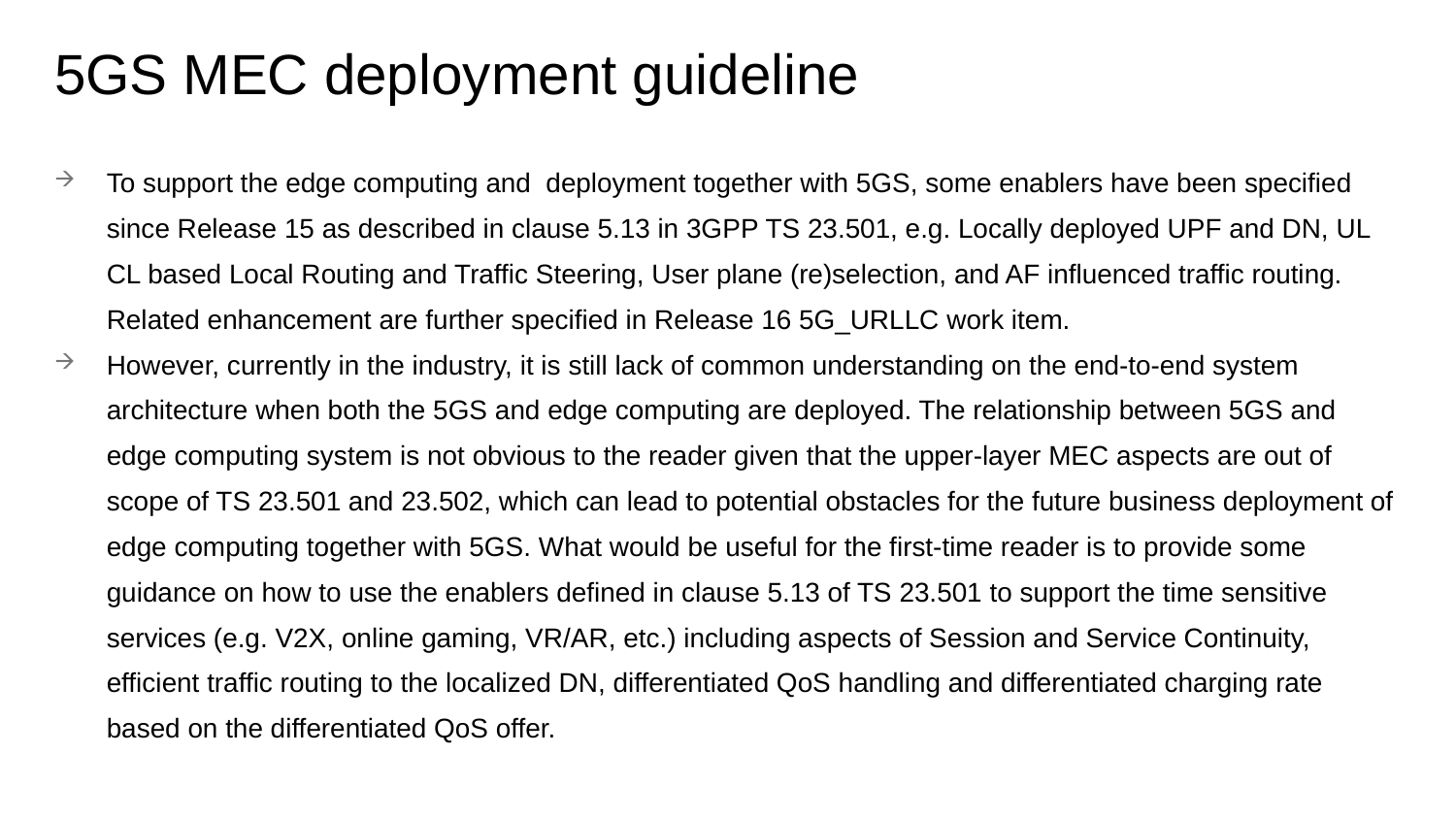

# 5GS MEC deployment guideline
To support the edge computing and  deployment together with 5GS, some enablers have been specified since Release 15 as described in clause 5.13 in 3GPP TS 23.501, e.g. Locally deployed UPF and DN, UL CL based Local Routing and Traffic Steering, User plane (re)selection, and AF influenced traffic routing. Related enhancement are further specified in Release 16 5G_URLLC work item.
However, currently in the industry, it is still lack of common understanding on the end-to-end system architecture when both the 5GS and edge computing are deployed. The relationship between 5GS and edge computing system is not obvious to the reader given that the upper-layer MEC aspects are out of scope of TS 23.501 and 23.502, which can lead to potential obstacles for the future business deployment of edge computing together with 5GS. What would be useful for the first-time reader is to provide some guidance on how to use the enablers defined in clause 5.13 of TS 23.501 to support the time sensitive services (e.g. V2X, online gaming, VR/AR, etc.) including aspects of Session and Service Continuity, efficient traffic routing to the localized DN, differentiated QoS handling and differentiated charging rate based on the differentiated QoS offer.